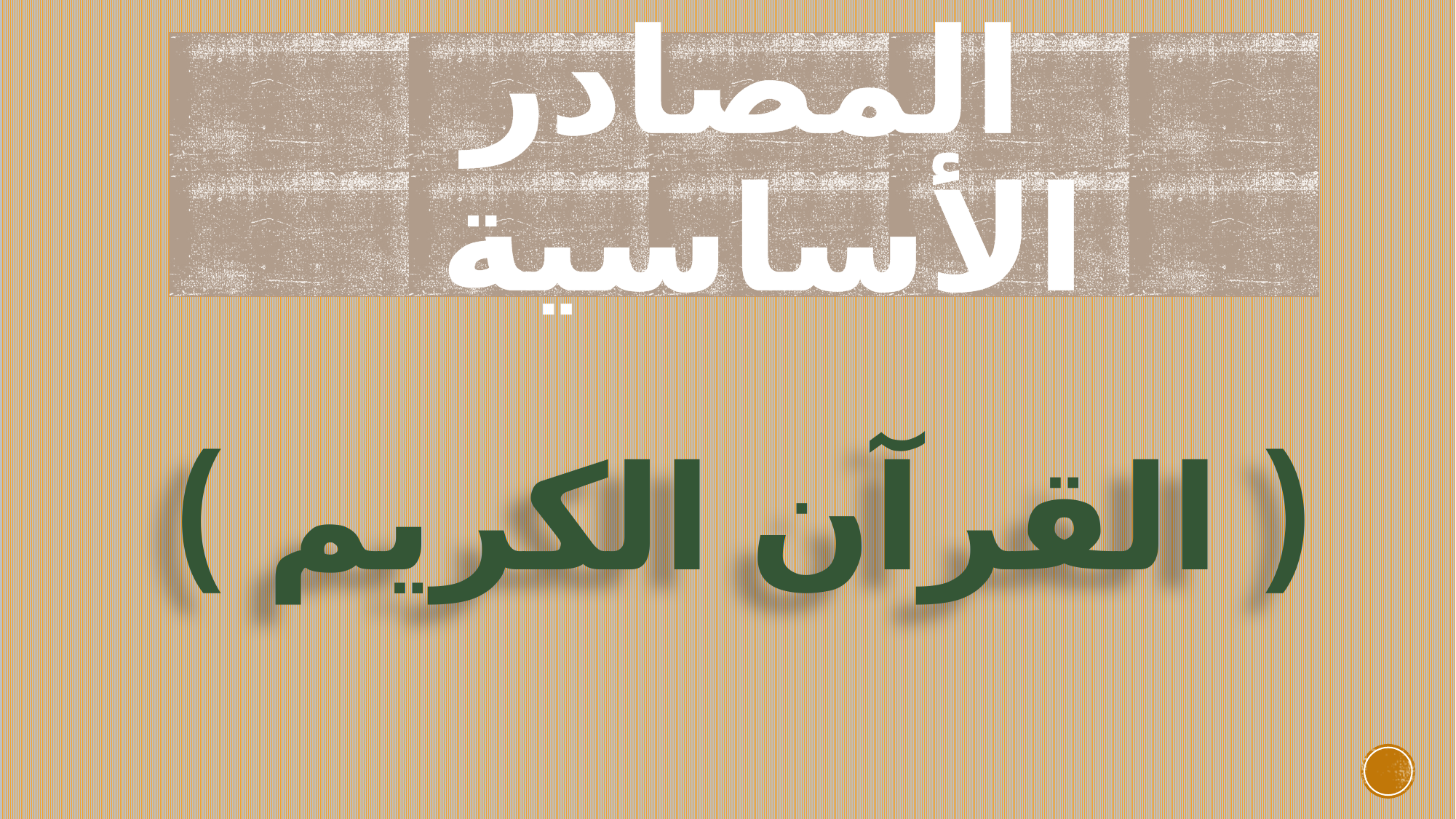

# المصادر الأساسية

( القرآن الكريم )